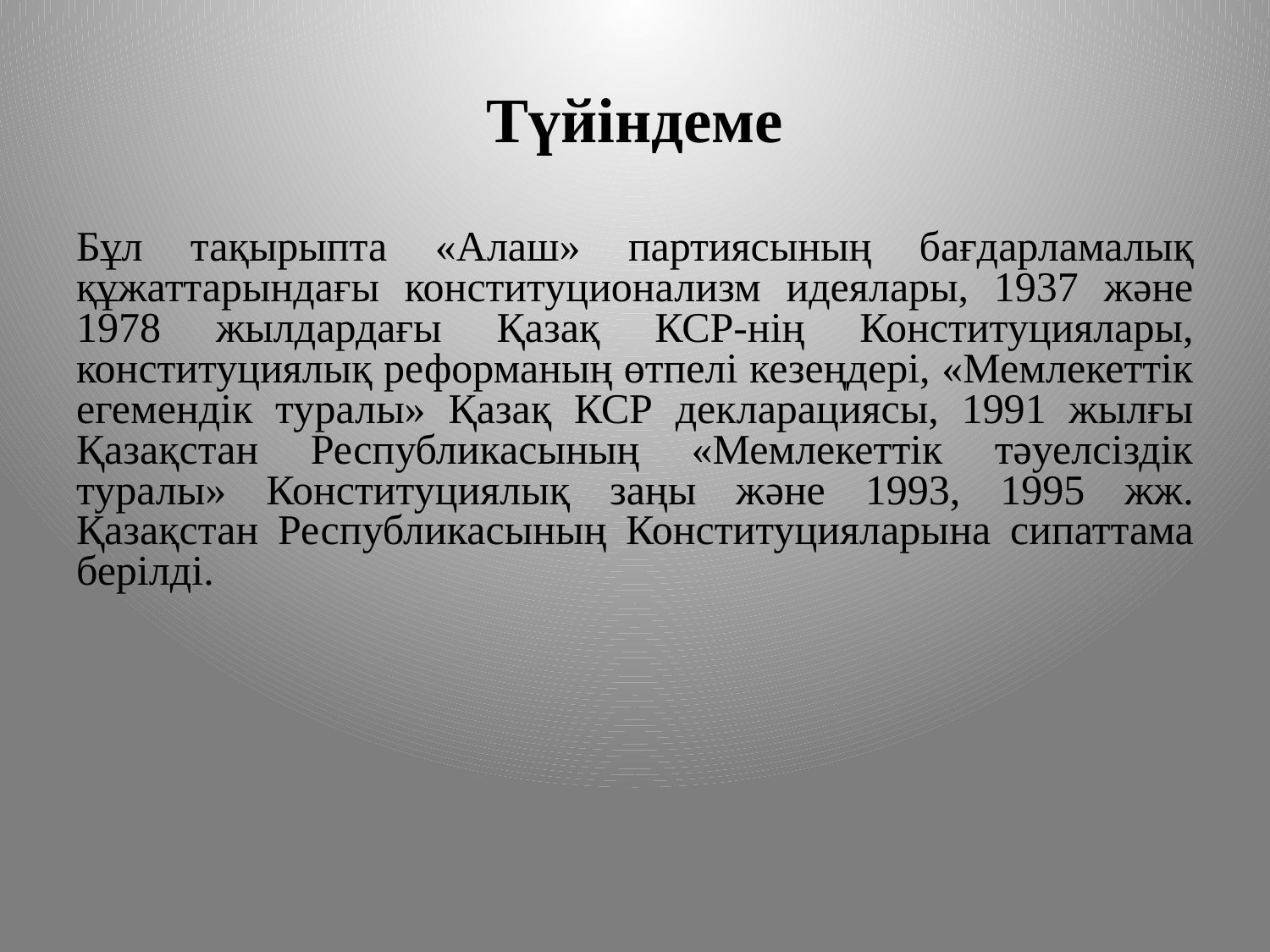

# Түйіндеме
Бұл тақырыпта «Алаш» партиясының бағдарламалық құжаттарындағы конституционализм идеялары, 1937 және 1978 жылдардағы Қазақ КСР-нің Конституциялары, конституциялық реформаның өтпелі кезеңдері, «Мемлекеттік егемендік туралы» Қазақ КСР декларациясы, 1991 жылғы Қазақстан Республикасының «Мемлекеттік тәуелсіздік туралы» Конституциялық заңы және 1993, 1995 жж. Қазақстан Республикасының Конституцияларына сипаттама берілді.